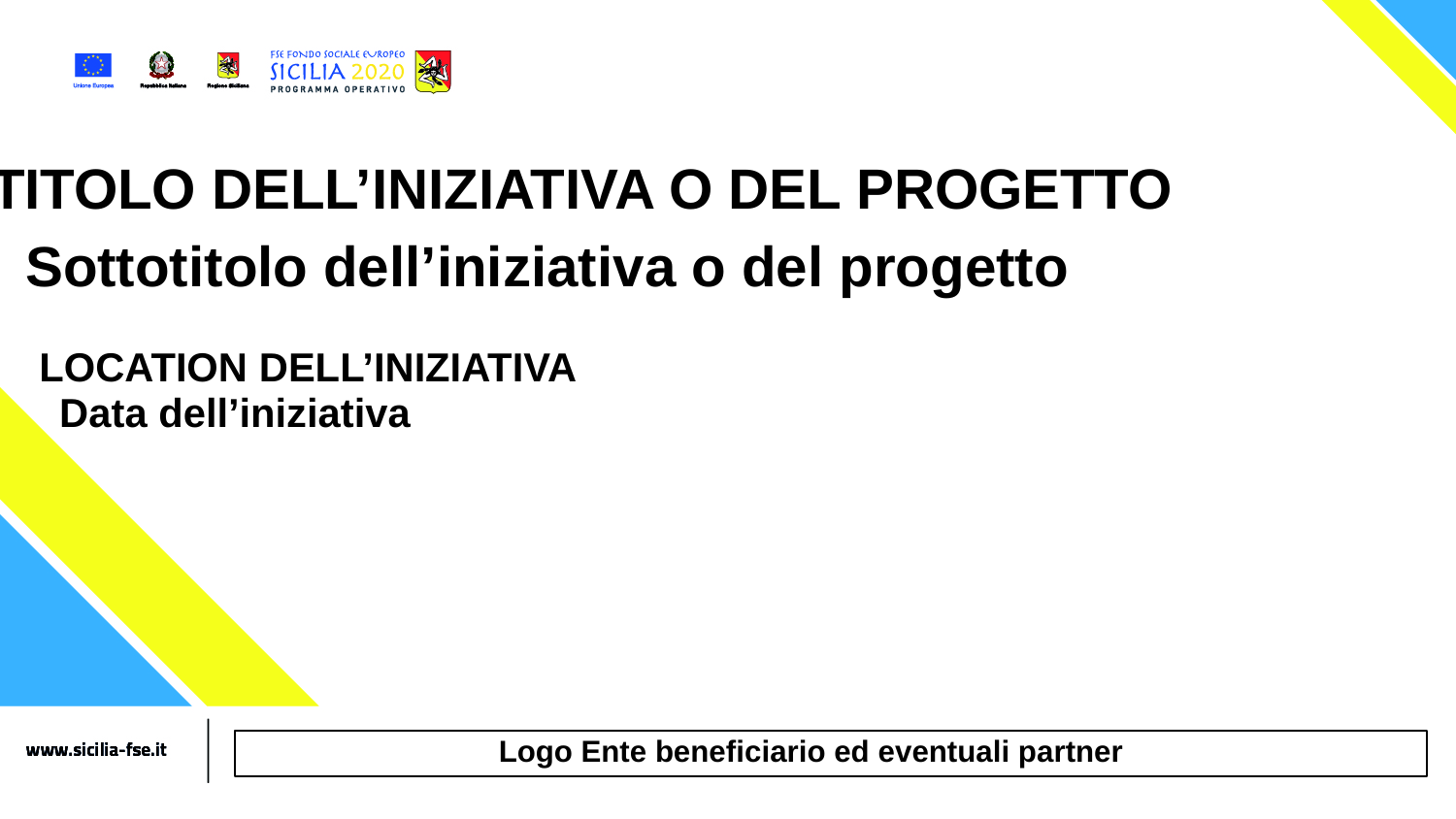

TITOLO DELL’INIZIATIVA O DEL PROGETTO
Sottotitolo dell’iniziativa o del progetto
LOCATION DELL’INIZIATIVA
Data dell’iniziativa
Logo Ente beneficiario ed eventuali partner